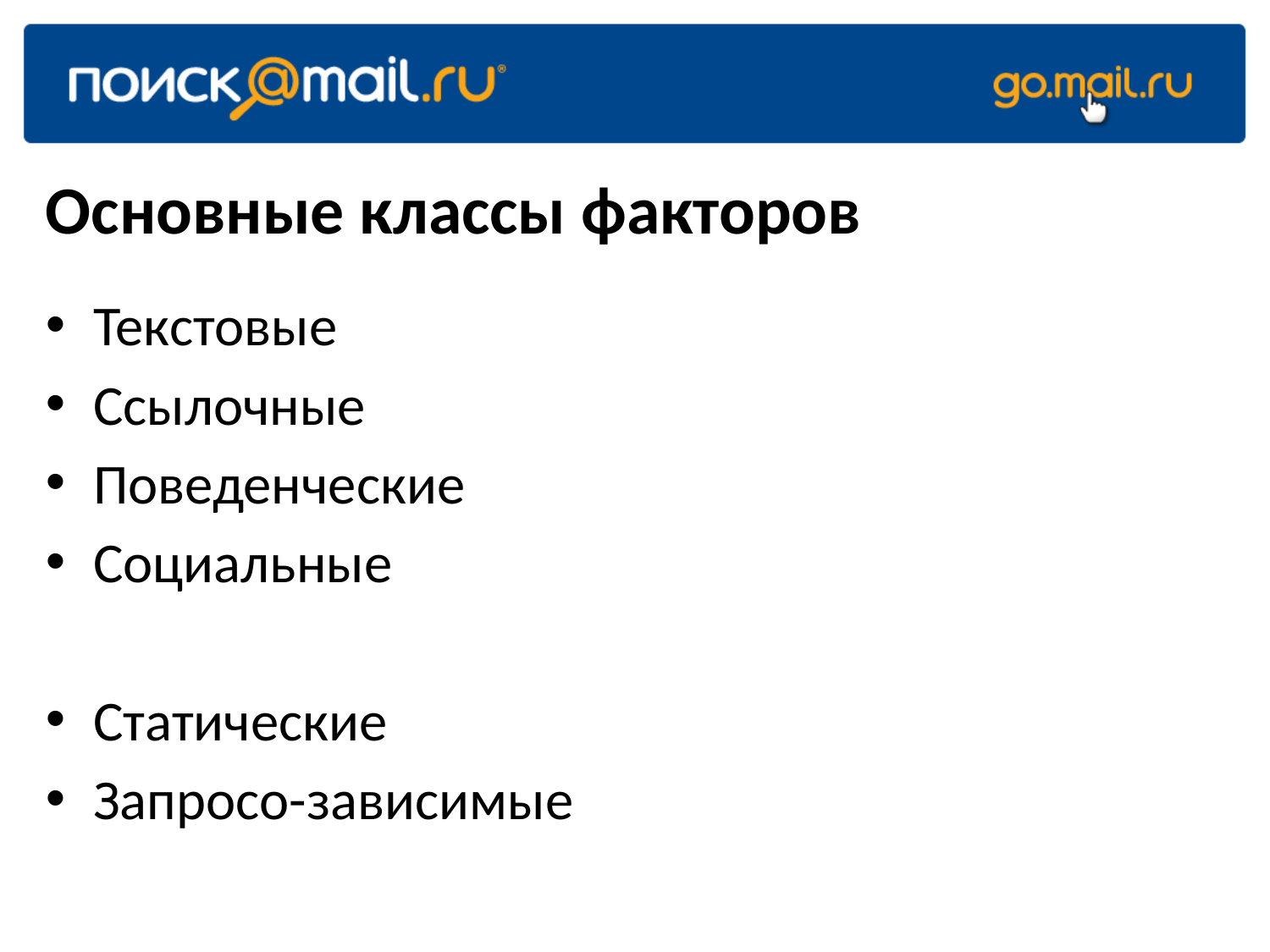

# Основные классы факторов
Текстовые
Ссылочные
Поведенческие
Социальные

Статические
Запросо-зависимые